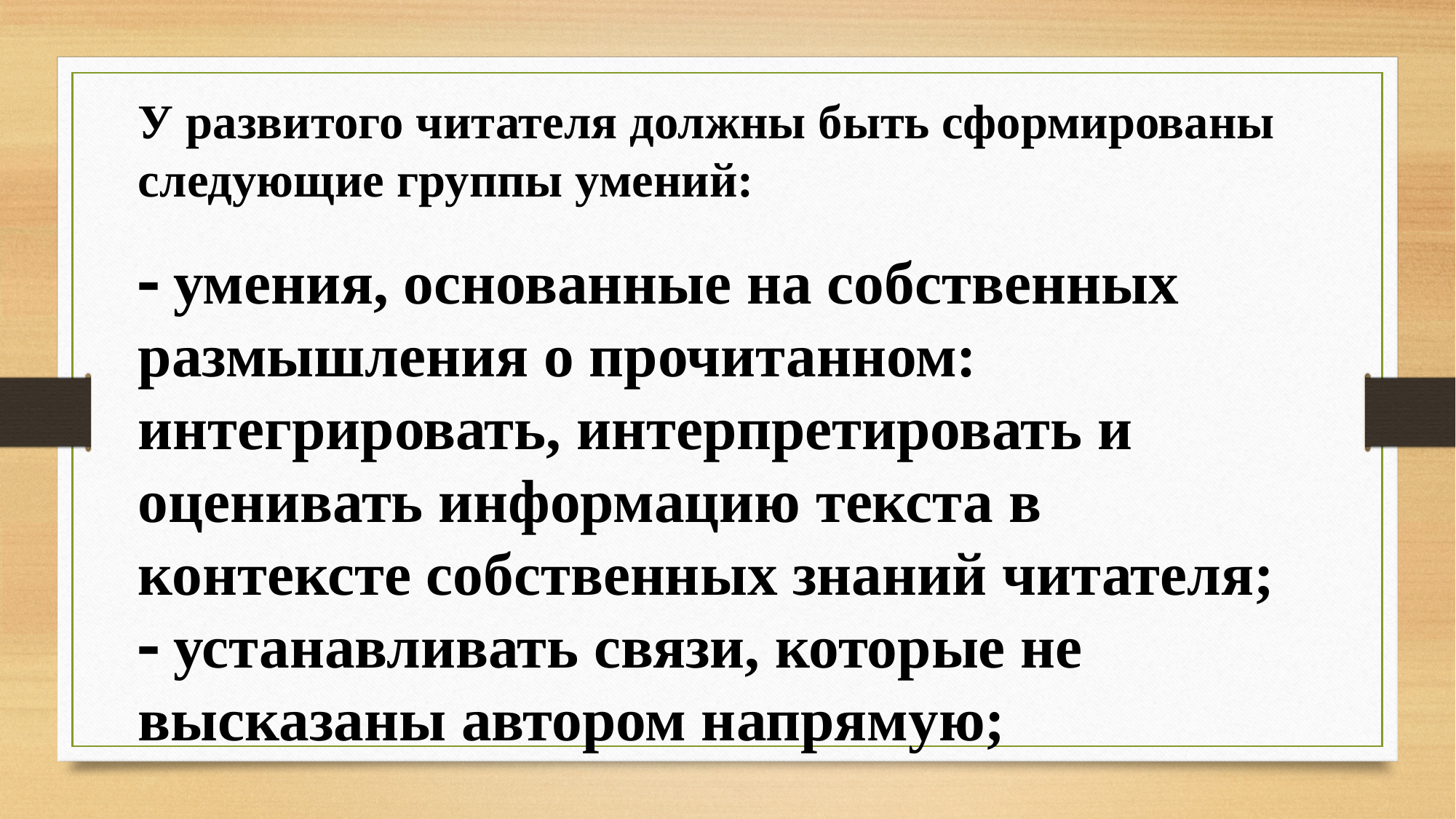

У развитого читателя должны быть сформированы следующие группы умений:

− умения, основанные на собственных размышления о прочитанном: интегрировать, интерпретировать и оценивать информацию текста в контексте собственных знаний читателя;
− устанавливать связи, которые не высказаны автором напрямую;